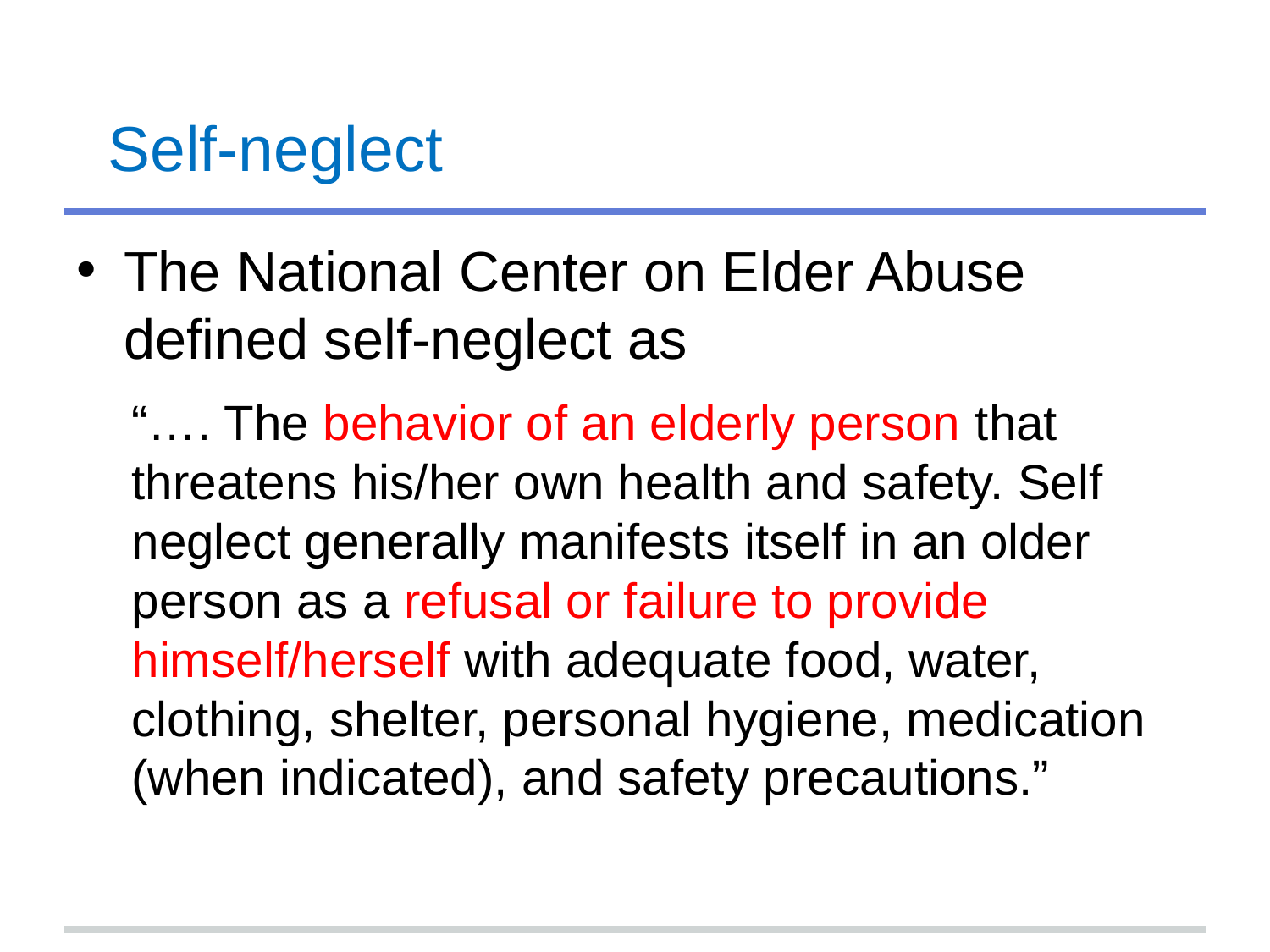

# Self-neglect
The National Center on Elder Abuse defined self-neglect as
“…. The behavior of an elderly person that threatens his/her own health and safety. Self neglect generally manifests itself in an older person as a refusal or failure to provide himself/herself with adequate food, water, clothing, shelter, personal hygiene, medication (when indicated), and safety precautions.”